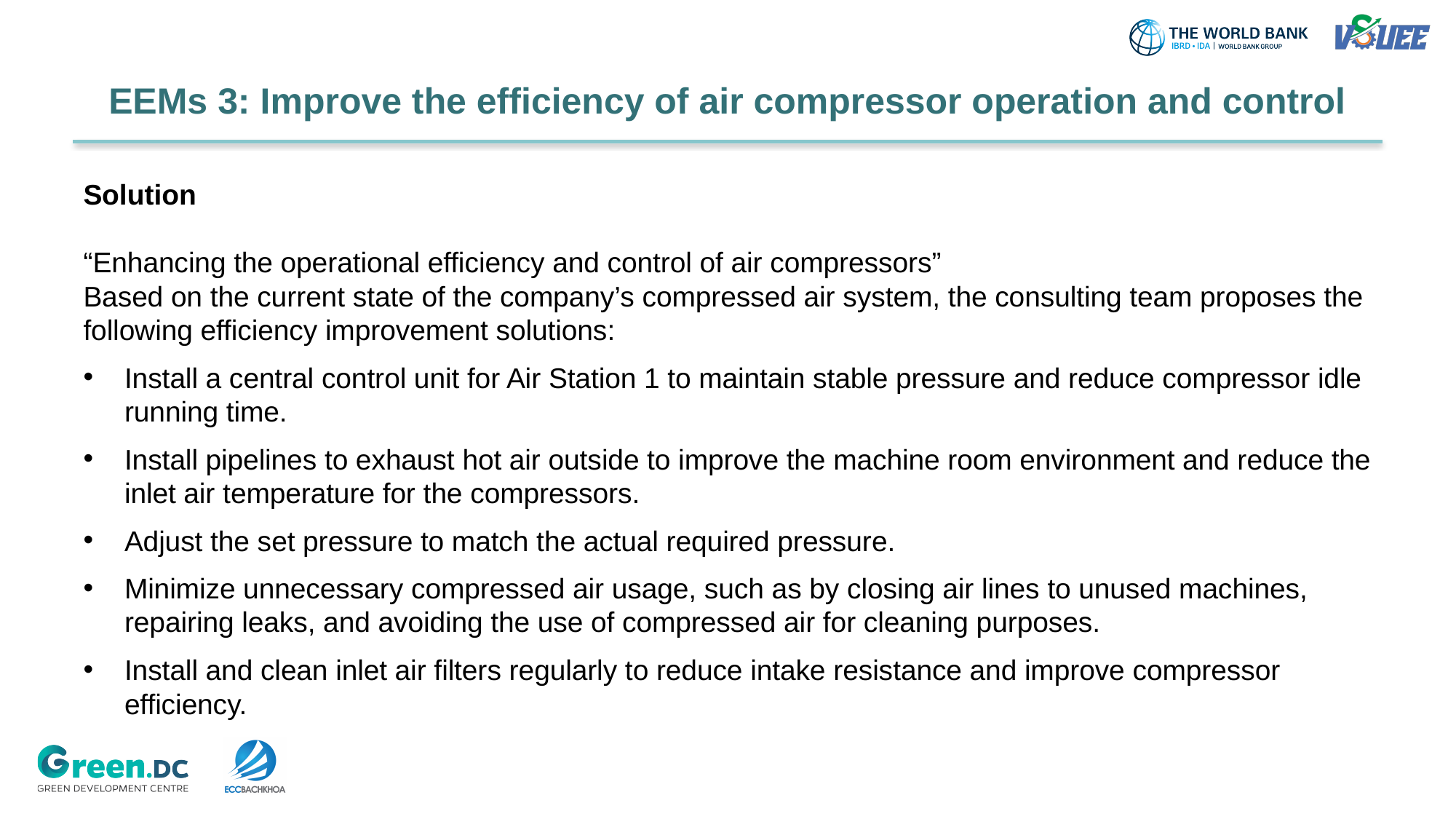

# EEMs 3: Improve the efficiency of air compressor operation and control
Solution

“Enhancing the operational efficiency and control of air compressors”
Based on the current state of the company’s compressed air system, the consulting team proposes the following efficiency improvement solutions:
Install a central control unit for Air Station 1 to maintain stable pressure and reduce compressor idle running time.
Install pipelines to exhaust hot air outside to improve the machine room environment and reduce the inlet air temperature for the compressors.
Adjust the set pressure to match the actual required pressure.
Minimize unnecessary compressed air usage, such as by closing air lines to unused machines, repairing leaks, and avoiding the use of compressed air for cleaning purposes.
Install and clean inlet air filters regularly to reduce intake resistance and improve compressor efficiency.